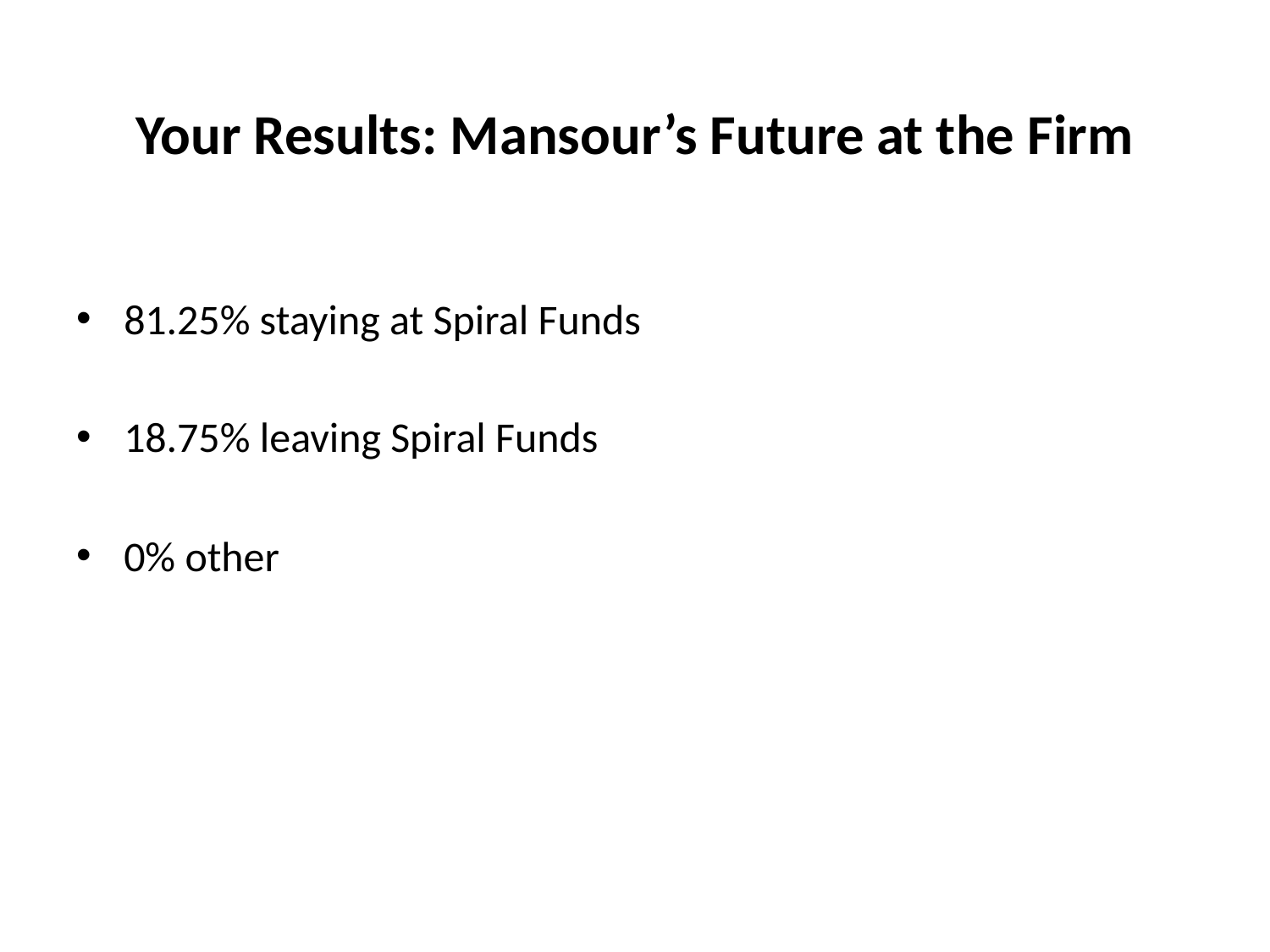

# Your Results: Mansour’s Future at the Firm
81.25% staying at Spiral Funds

18.75% leaving Spiral Funds

0% other